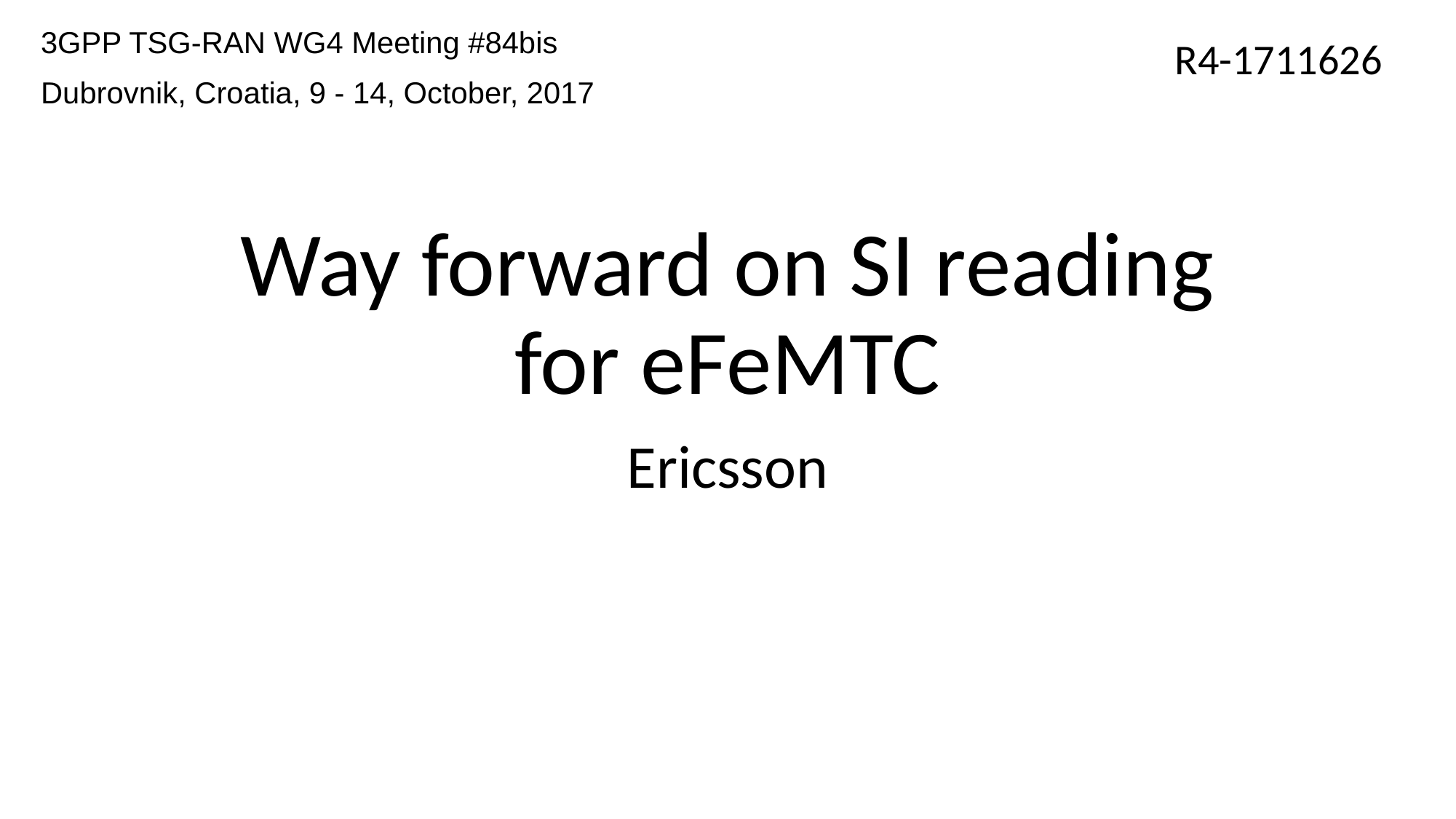

3GPP TSG-RAN WG4 Meeting #84bis
Dubrovnik, Croatia, 9 - 14, October, 2017
R4-1711626
# Way forward on SI reading for eFeMTC
Ericsson